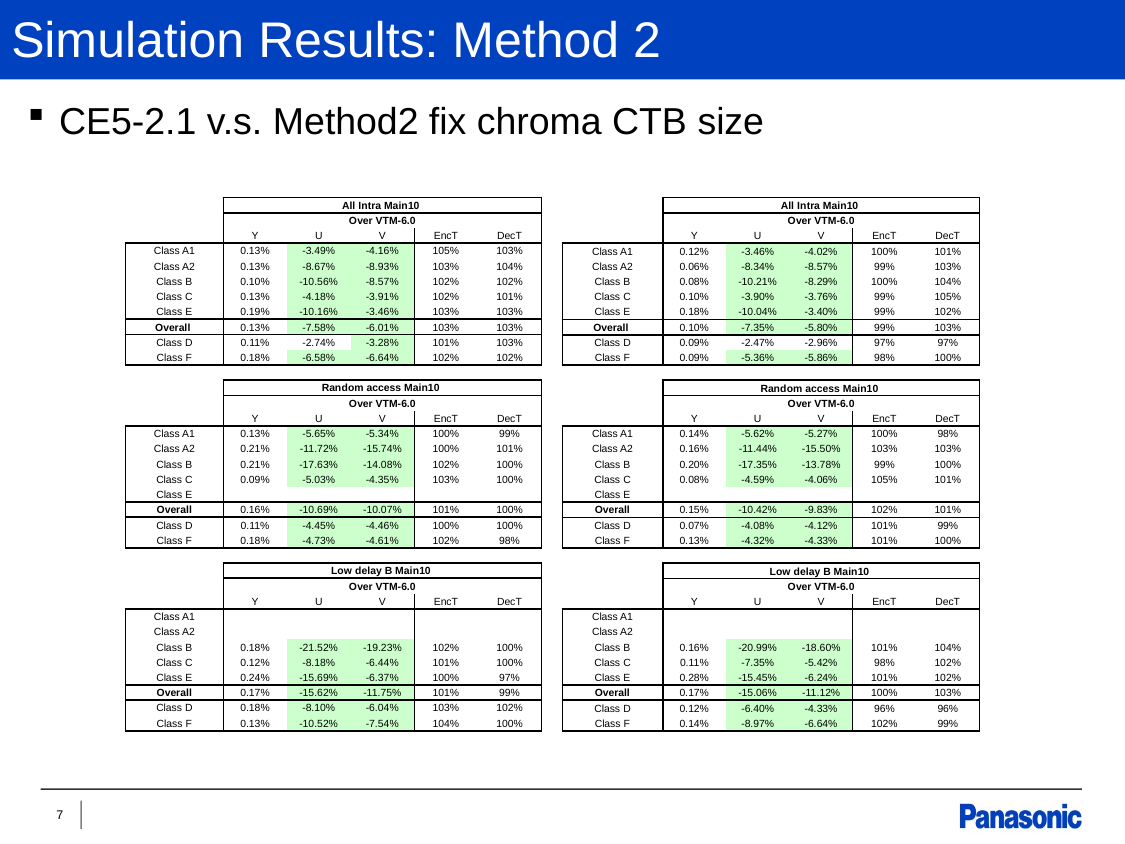

# Simulation Results: Method 2
CE5-2.1 v.s. Method2 fix chroma CTB size
|  | All Intra Main10 |  |  |  |  |
| --- | --- | --- | --- | --- | --- |
|  | Over VTM-6.0 |  |  |  |  |
|  | Y | U | V | EncT | DecT |
| Class A1 | 0.13% | -3.49% | -4.16% | 105% | 103% |
| Class A2 | 0.13% | -8.67% | -8.93% | 103% | 104% |
| Class B | 0.10% | -10.56% | -8.57% | 102% | 102% |
| Class C | 0.13% | -4.18% | -3.91% | 102% | 101% |
| Class E | 0.19% | -10.16% | -3.46% | 103% | 103% |
| Overall | 0.13% | -7.58% | -6.01% | 103% | 103% |
| Class D | 0.11% | -2.74% | -3.28% | 101% | 103% |
| Class F | 0.18% | -6.58% | -6.64% | 102% | 102% |
|  |  |  |  |  |  |
|  | Random access Main10 |  |  |  |  |
|  | Over VTM-6.0 |  |  |  |  |
|  | Y | U | V | EncT | DecT |
| Class A1 | 0.13% | -5.65% | -5.34% | 100% | 99% |
| Class A2 | 0.21% | -11.72% | -15.74% | 100% | 101% |
| Class B | 0.21% | -17.63% | -14.08% | 102% | 100% |
| Class C | 0.09% | -5.03% | -4.35% | 103% | 100% |
| Class E |  |  |  |  |  |
| Overall | 0.16% | -10.69% | -10.07% | 101% | 100% |
| Class D | 0.11% | -4.45% | -4.46% | 100% | 100% |
| Class F | 0.18% | -4.73% | -4.61% | 102% | 98% |
|  |  |  |  |  |  |
|  | Low delay B Main10 |  |  |  |  |
|  | Over VTM-6.0 |  |  |  |  |
|  | Y | U | V | EncT | DecT |
| Class A1 |  |  |  |  |  |
| Class A2 |  |  |  |  |  |
| Class B | 0.18% | -21.52% | -19.23% | 102% | 100% |
| Class C | 0.12% | -8.18% | -6.44% | 101% | 100% |
| Class E | 0.24% | -15.69% | -6.37% | 100% | 97% |
| Overall | 0.17% | -15.62% | -11.75% | 101% | 99% |
| Class D | 0.18% | -8.10% | -6.04% | 103% | 102% |
| Class F | 0.13% | -10.52% | -7.54% | 104% | 100% |
|  | All Intra Main10 |  |  |  |  |
| --- | --- | --- | --- | --- | --- |
|  | Over VTM-6.0 |  |  |  |  |
|  | Y | U | V | EncT | DecT |
| Class A1 | 0.12% | -3.46% | -4.02% | 100% | 101% |
| Class A2 | 0.06% | -8.34% | -8.57% | 99% | 103% |
| Class B | 0.08% | -10.21% | -8.29% | 100% | 104% |
| Class C | 0.10% | -3.90% | -3.76% | 99% | 105% |
| Class E | 0.18% | -10.04% | -3.40% | 99% | 102% |
| Overall | 0.10% | -7.35% | -5.80% | 99% | 103% |
| Class D | 0.09% | -2.47% | -2.96% | 97% | 97% |
| Class F | 0.09% | -5.36% | -5.86% | 98% | 100% |
|  |  |  |  |  |  |
|  | Random access Main10 |  |  |  |  |
|  | Over VTM-6.0 |  |  |  |  |
|  | Y | U | V | EncT | DecT |
| Class A1 | 0.14% | -5.62% | -5.27% | 100% | 98% |
| Class A2 | 0.16% | -11.44% | -15.50% | 103% | 103% |
| Class B | 0.20% | -17.35% | -13.78% | 99% | 100% |
| Class C | 0.08% | -4.59% | -4.06% | 105% | 101% |
| Class E |  |  |  |  |  |
| Overall | 0.15% | -10.42% | -9.83% | 102% | 101% |
| Class D | 0.07% | -4.08% | -4.12% | 101% | 99% |
| Class F | 0.13% | -4.32% | -4.33% | 101% | 100% |
|  |  |  |  |  |  |
|  | Low delay B Main10 |  |  |  |  |
|  | Over VTM-6.0 |  |  |  |  |
|  | Y | U | V | EncT | DecT |
| Class A1 |  |  |  |  |  |
| Class A2 |  |  |  |  |  |
| Class B | 0.16% | -20.99% | -18.60% | 101% | 104% |
| Class C | 0.11% | -7.35% | -5.42% | 98% | 102% |
| Class E | 0.28% | -15.45% | -6.24% | 101% | 102% |
| Overall | 0.17% | -15.06% | -11.12% | 100% | 103% |
| Class D | 0.12% | -6.40% | -4.33% | 96% | 96% |
| Class F | 0.14% | -8.97% | -6.64% | 102% | 99% |